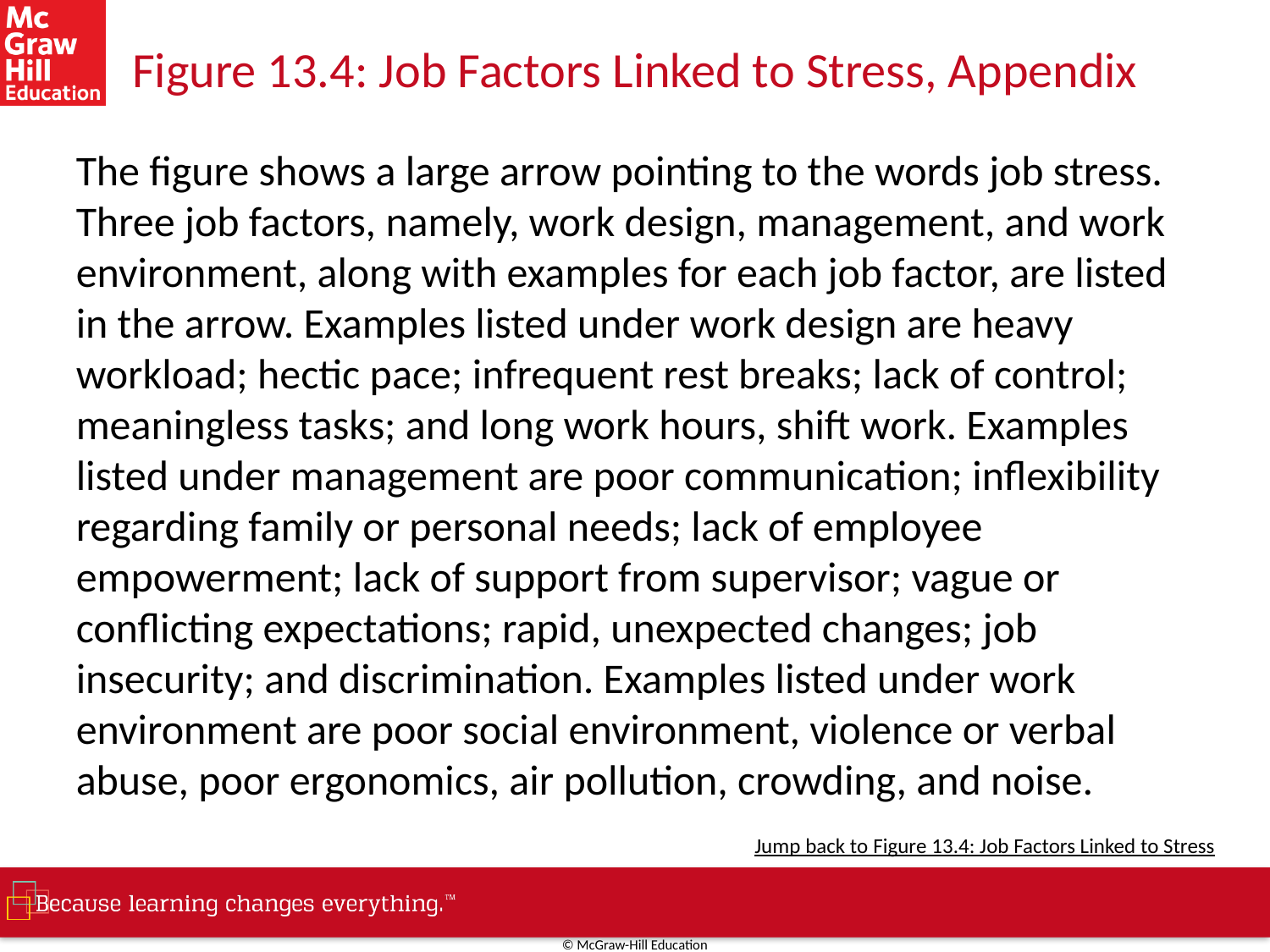

# Figure 13.4: Job Factors Linked to Stress, Appendix
The figure shows a large arrow pointing to the words job stress. Three job factors, namely, work design, management, and work environment, along with examples for each job factor, are listed in the arrow. Examples listed under work design are heavy workload; hectic pace; infrequent rest breaks; lack of control; meaningless tasks; and long work hours, shift work. Examples listed under management are poor communication; inflexibility regarding family or personal needs; lack of employee empowerment; lack of support from supervisor; vague or conflicting expectations; rapid, unexpected changes; job insecurity; and discrimination. Examples listed under work environment are poor social environment, violence or verbal abuse, poor ergonomics, air pollution, crowding, and noise.
Jump back to Figure 13.4: Job Factors Linked to Stress